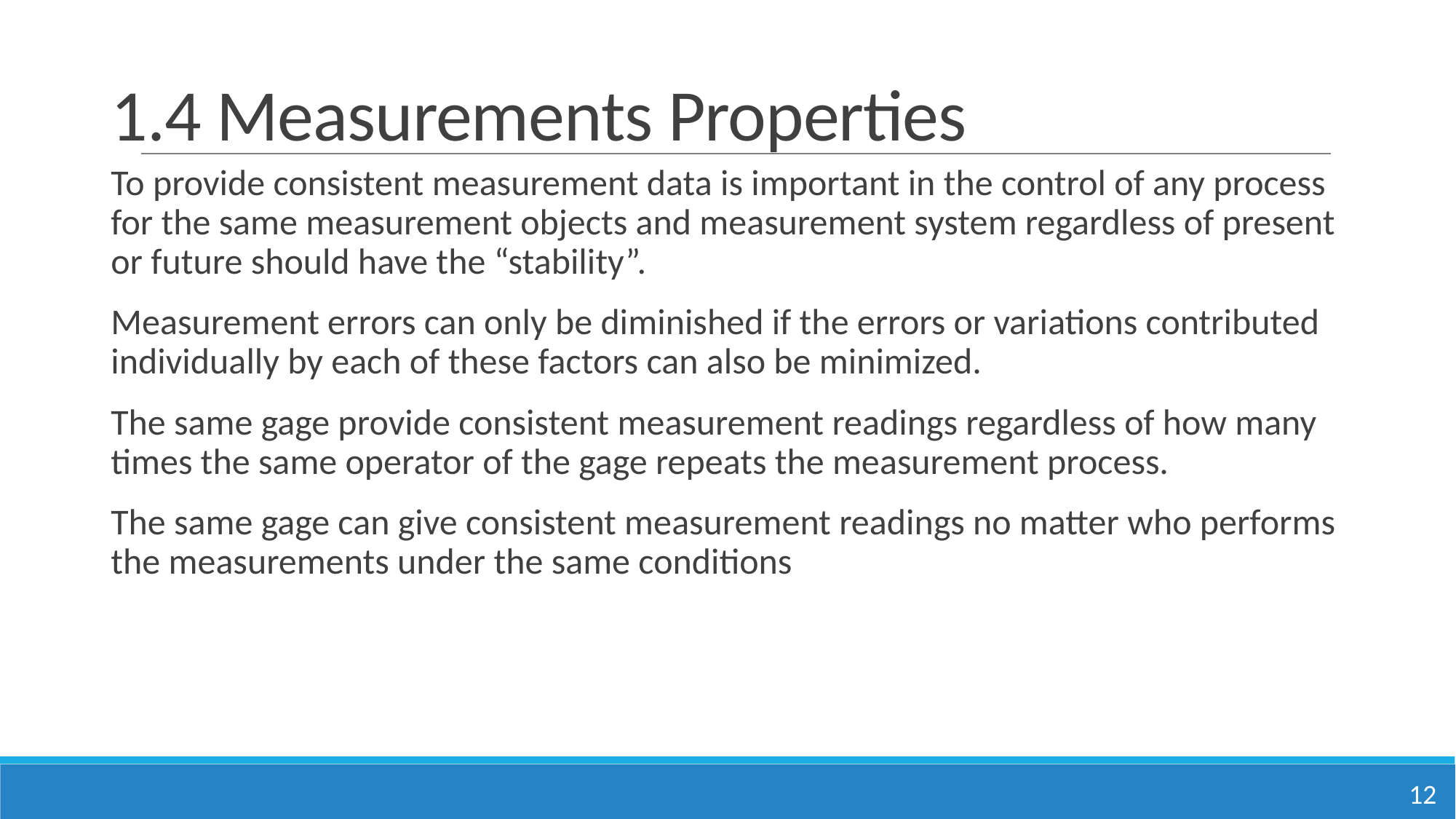

# 1.4 Measurements Properties
To provide consistent measurement data is important in the control of any process  for the same measurement objects and measurement system regardless of present or future should have the “stability”.
Measurement errors can only be diminished if the errors or variations contributed individually by each of these factors can also be minimized.
The same gage provide consistent measurement readings regardless of how many times the same operator of the gage repeats the measurement process.
The same gage can give consistent measurement readings no matter who performs the measurements under the same conditions
12